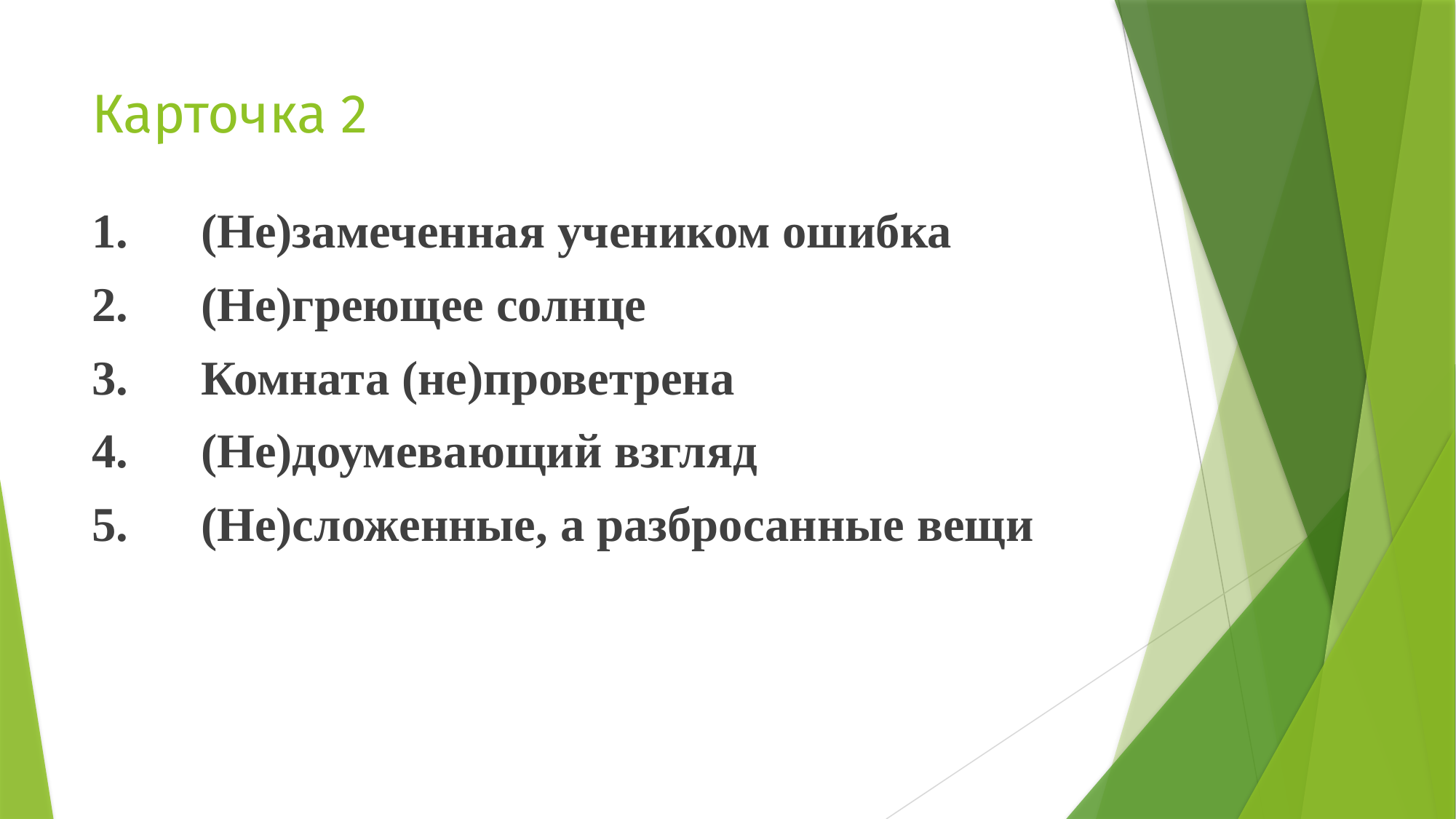

# Карточка 2
1.	(Не)замеченная учеником ошибка
2.	(Не)греющее солнце
3.	Комната (не)проветрена
4.	(Не)доумевающий взгляд
5.	(Не)сложенные, а разбросанные вещи